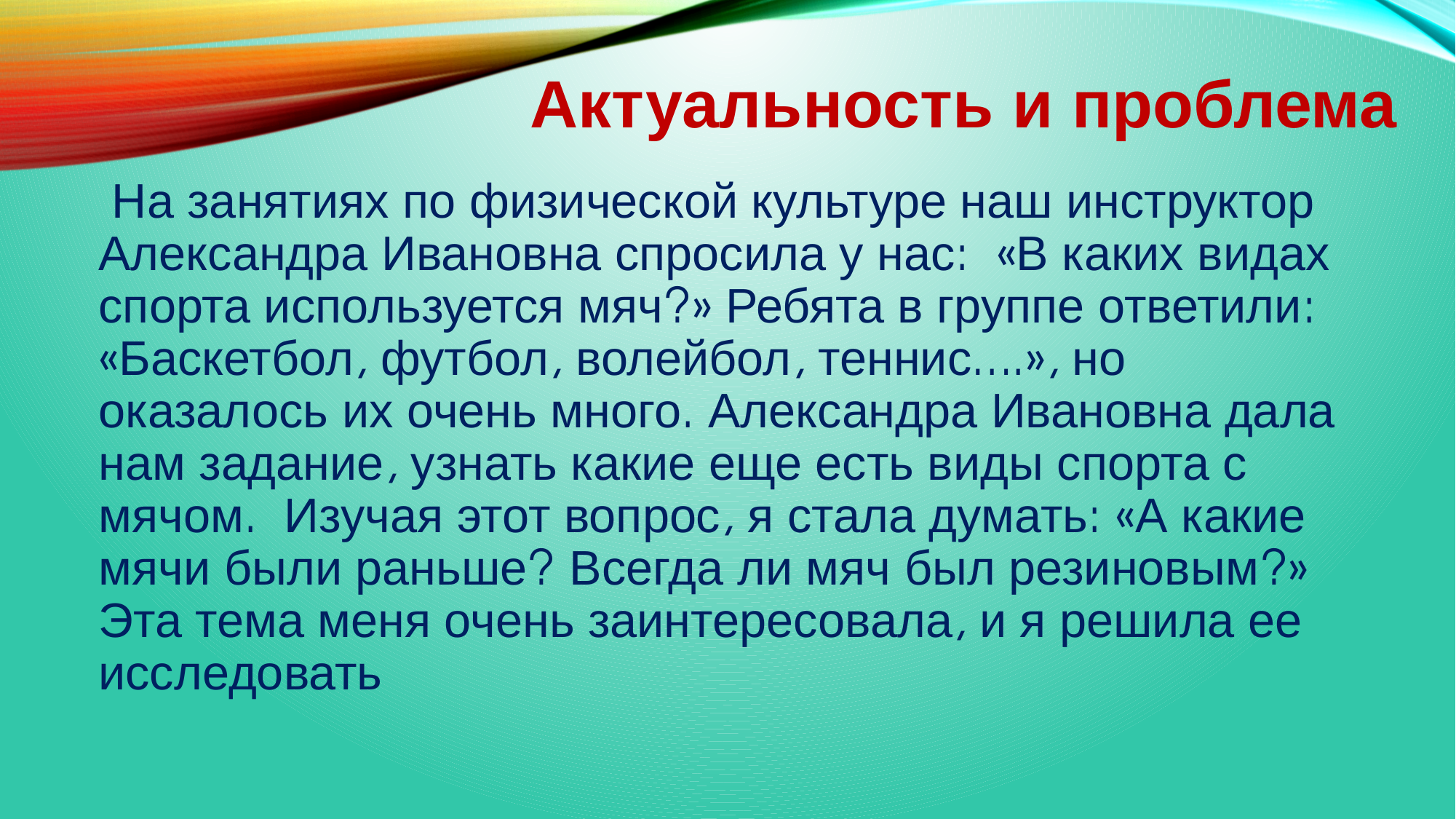

Актуальность и проблема
 На занятиях по физической культуре наш инструктор Александра Ивановна спросила у нас:  «В каких видах спорта используется мяч?» Ребята в группе ответили: «Баскетбол, футбол, волейбол, теннис….», но оказалось их очень много. Александра Ивановна дала нам задание, узнать какие еще есть виды спорта с мячом.  Изучая этот вопрос, я стала думать: «А какие мячи были раньше? Всегда ли мяч был резиновым?»  Эта тема меня очень заинтересовала, и я решила ее исследовать